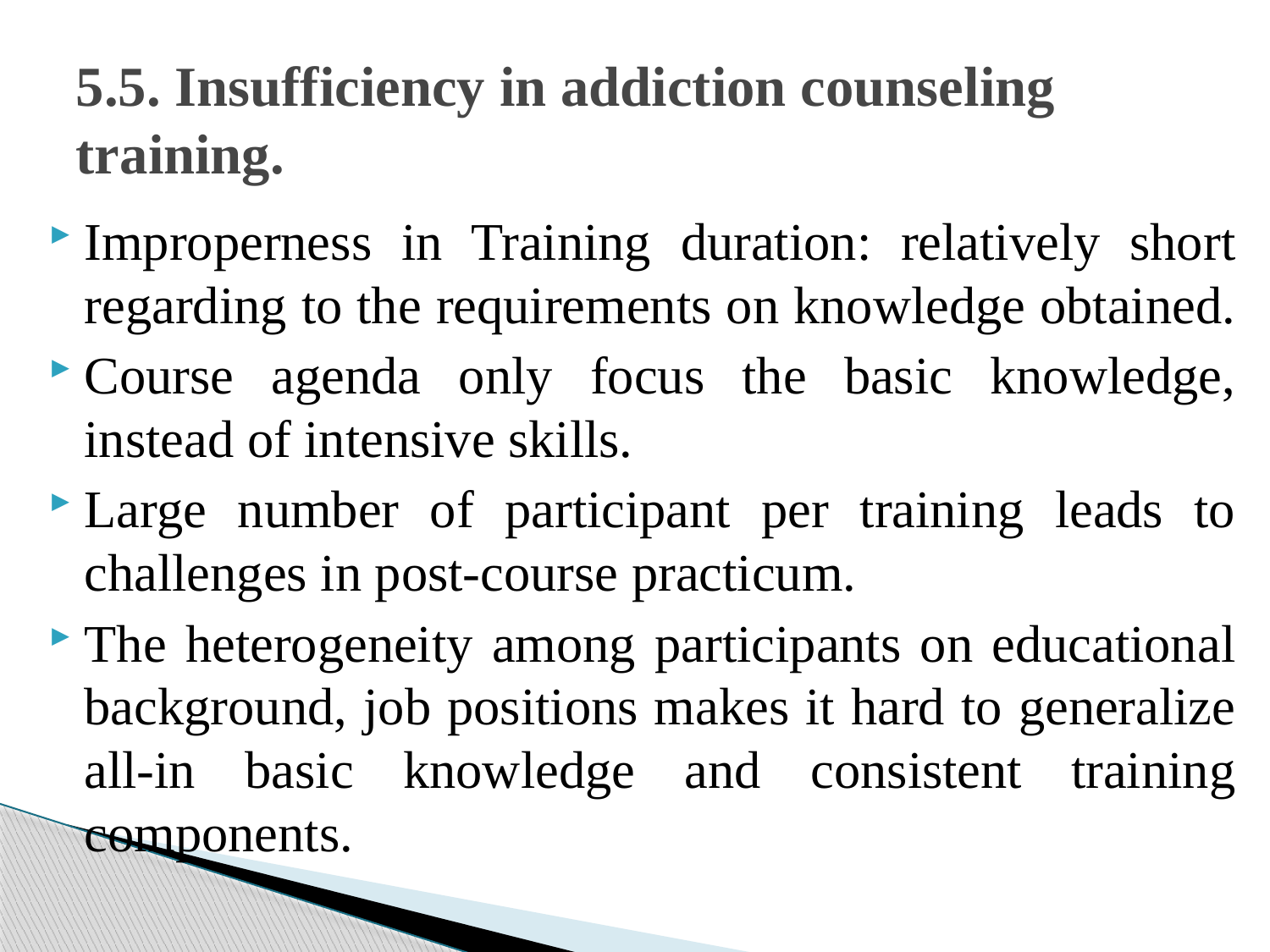

# 5.5. Insufficiency in addiction counseling training.
Improperness in Training duration: relatively short regarding to the requirements on knowledge obtained.
Course agenda only focus the basic knowledge, instead of intensive skills.
Large number of participant per training leads to challenges in post-course practicum.
The heterogeneity among participants on educational background, job positions makes it hard to generalize all-in basic knowledge and consistent training components.